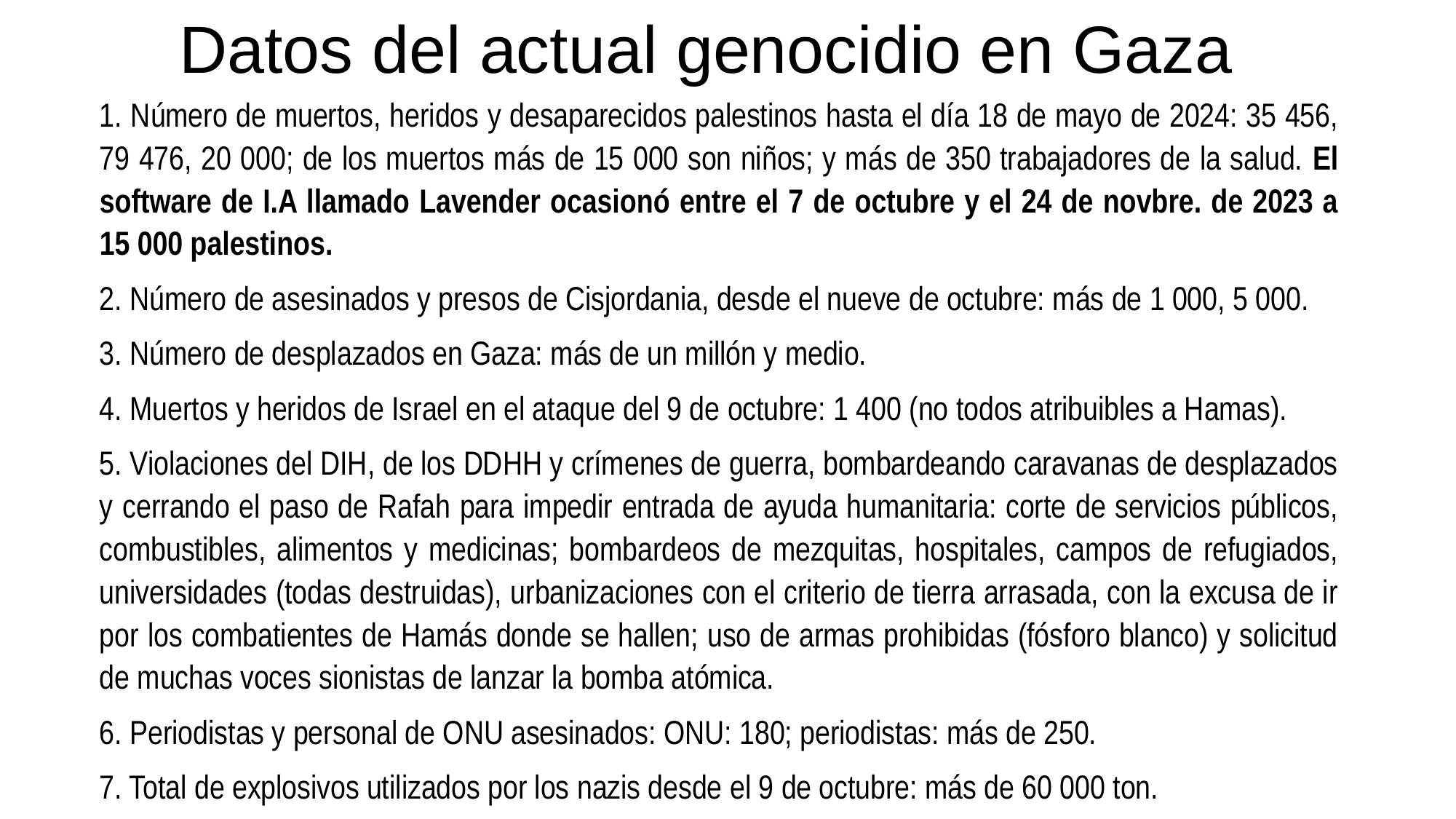

# Datos del actual genocidio en Gaza
1. Número de muertos, heridos y desaparecidos palestinos hasta el día 18 de mayo de 2024: 35 456, 79 476, 20 000; de los muertos más de 15 000 son niños; y más de 350 trabajadores de la salud. El software de I.A llamado Lavender ocasionó entre el 7 de octubre y el 24 de novbre. de 2023 a 15 000 palestinos.
2. Número de asesinados y presos de Cisjordania, desde el nueve de octubre: más de 1 000, 5 000.
3. Número de desplazados en Gaza: más de un millón y medio.
4. Muertos y heridos de Israel en el ataque del 9 de octubre: 1 400 (no todos atribuibles a Hamas).
5. Violaciones del DIH, de los DDHH y crímenes de guerra, bombardeando caravanas de desplazados y cerrando el paso de Rafah para impedir entrada de ayuda humanitaria: corte de servicios públicos, combustibles, alimentos y medicinas; bombardeos de mezquitas, hospitales, campos de refugiados, universidades (todas destruidas), urbanizaciones con el criterio de tierra arrasada, con la excusa de ir por los combatientes de Hamás donde se hallen; uso de armas prohibidas (fósforo blanco) y solicitud de muchas voces sionistas de lanzar la bomba atómica.
6. Periodistas y personal de ONU asesinados: ONU: 180; periodistas: más de 250.
7. Total de explosivos utilizados por los nazis desde el 9 de octubre: más de 60 000 ton.